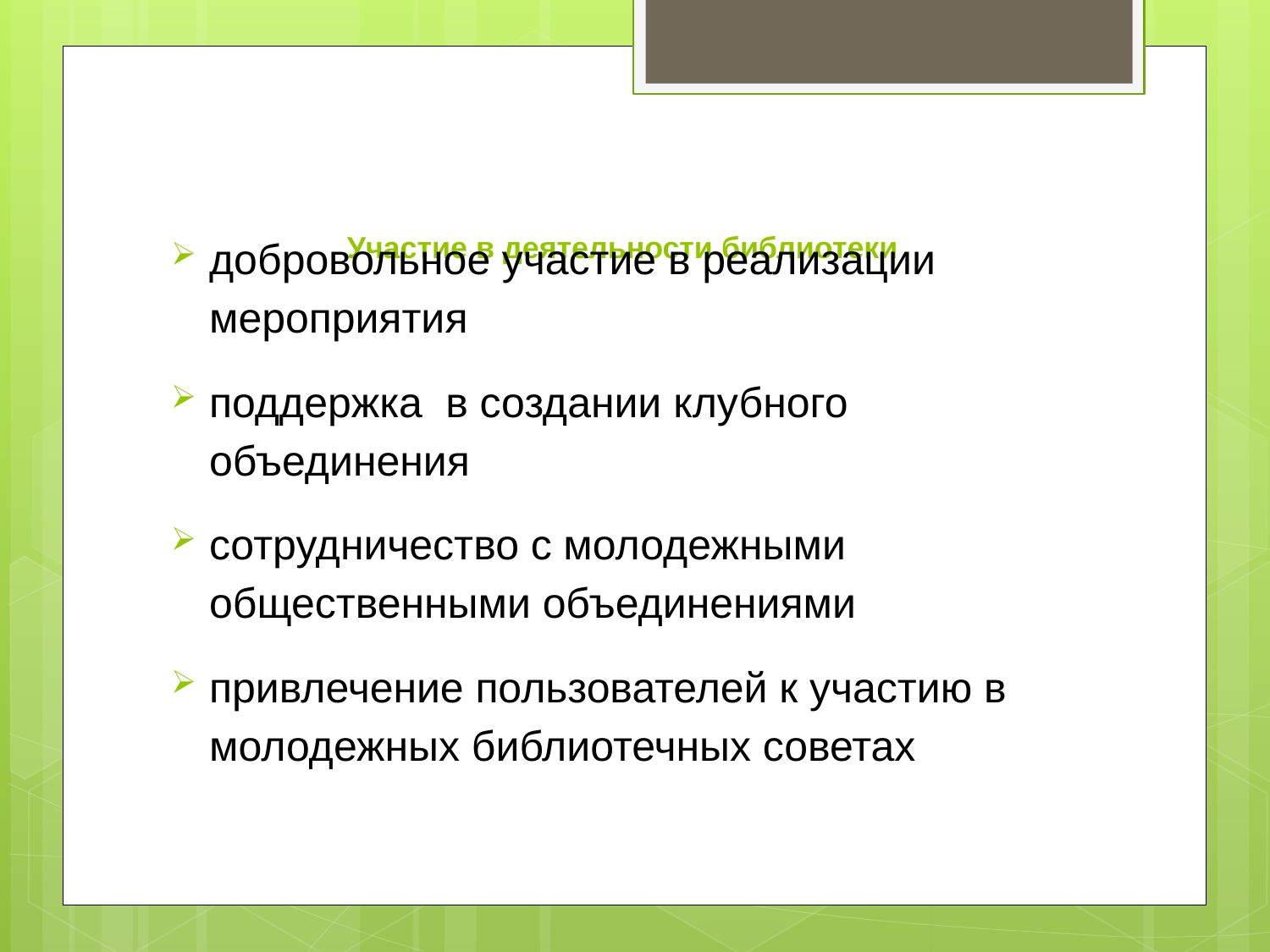

# Участие в деятельности библиотеки
добровольное участие в реализации мероприятия
поддержка  в создании клубного объединения
сотрудничество с молодежными общественными объединениями
привлечение пользователей к участию в молодежных библиотечных советах